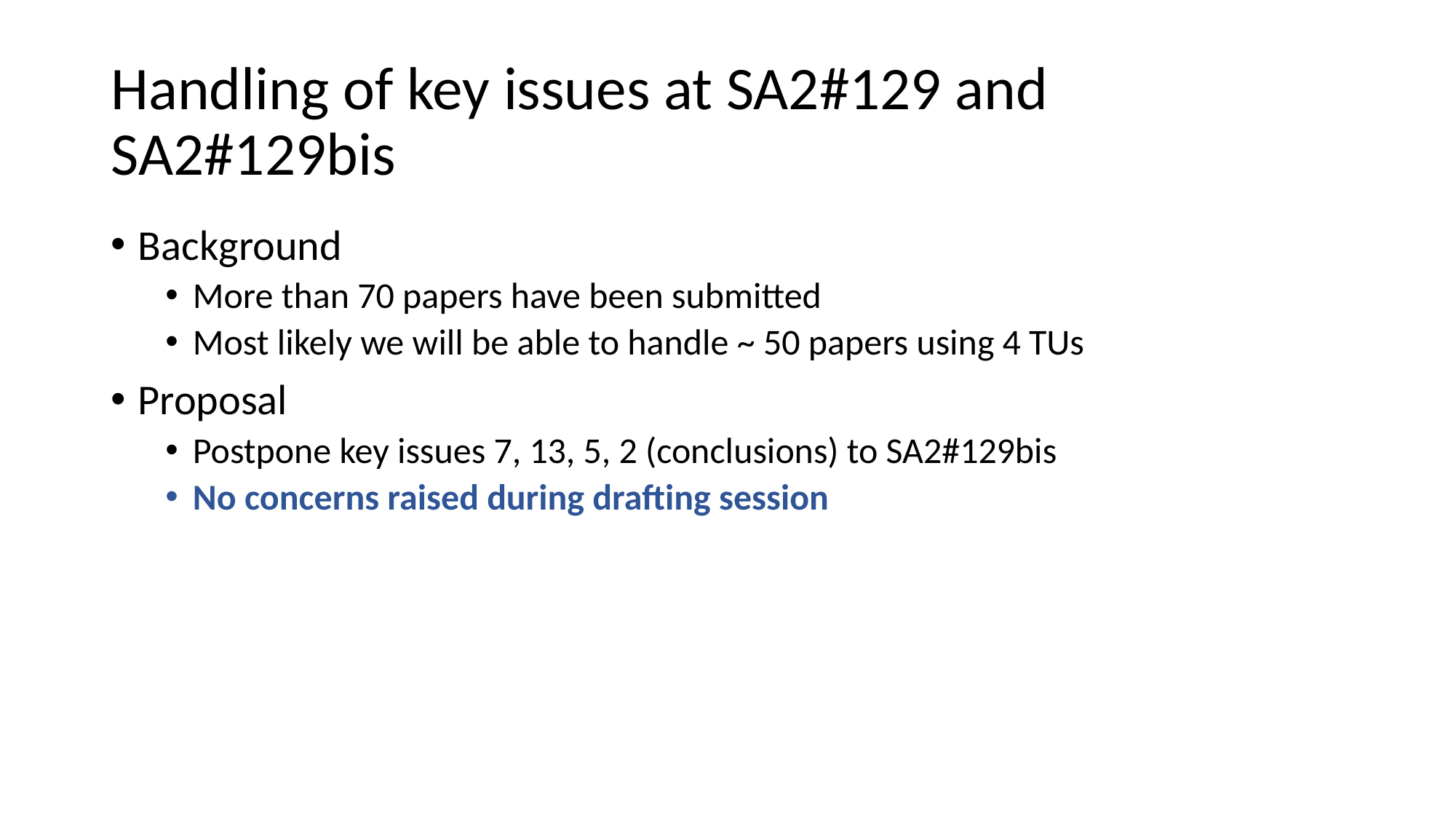

# Handling of key issues at SA2#129 and SA2#129bis
Background
More than 70 papers have been submitted
Most likely we will be able to handle ~ 50 papers using 4 TUs
Proposal
Postpone key issues 7, 13, 5, 2 (conclusions) to SA2#129bis
No concerns raised during drafting session